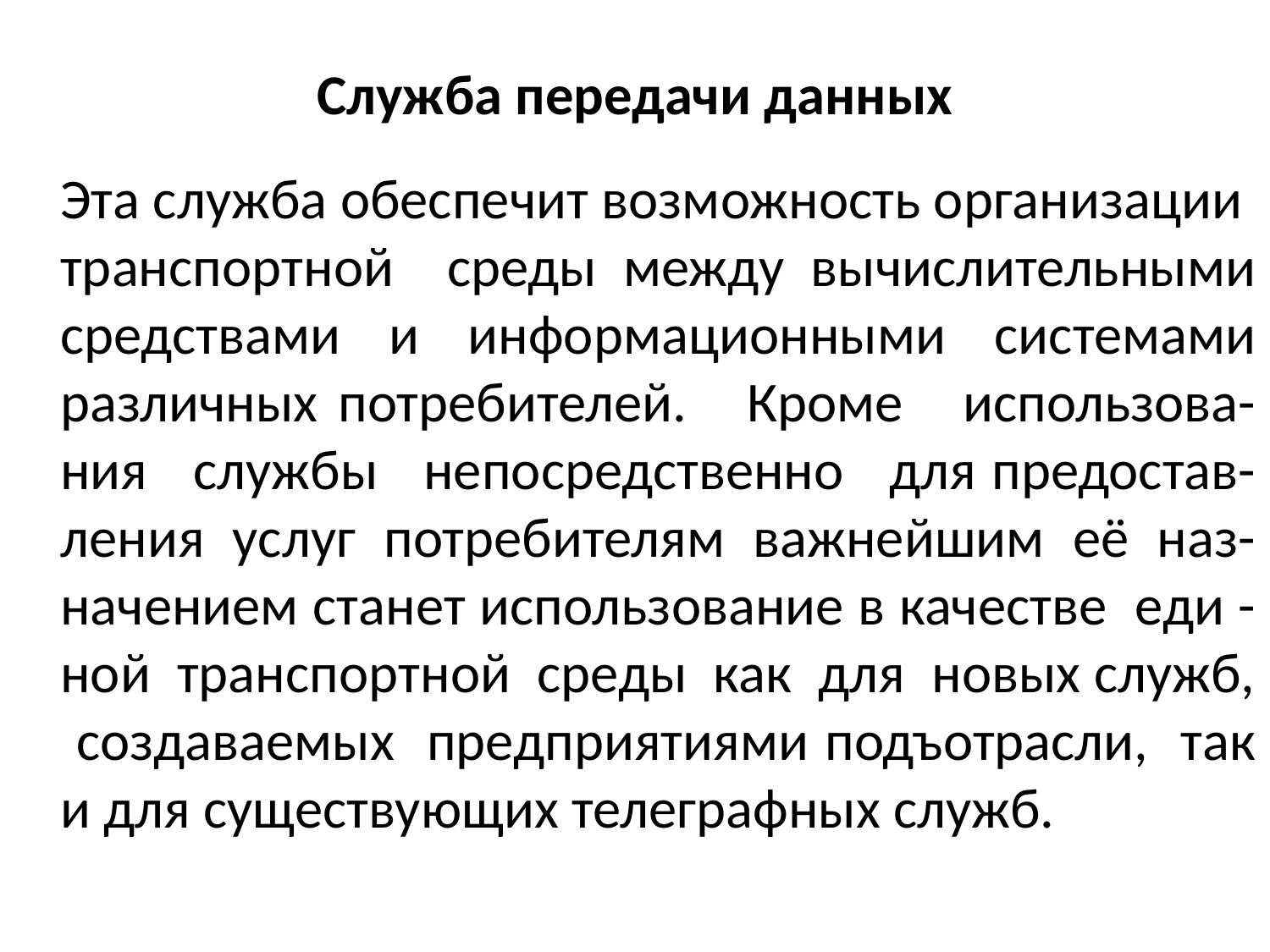

# Служба передачи данных
	Эта служба обеспечит возможность организации  транспортной  среды между вычислительными средствами и информационными системами различных потребителей.   Кроме   использова- ния   службы   непосредственно   для предостав- ления  услуг  потребителям  важнейшим  её  наз- начением станет использование в качестве  еди -ной  транспортной  среды  как  для  новых служб,  создаваемых  предприятиями подъотрасли,  так и для существующих телеграфных служб.